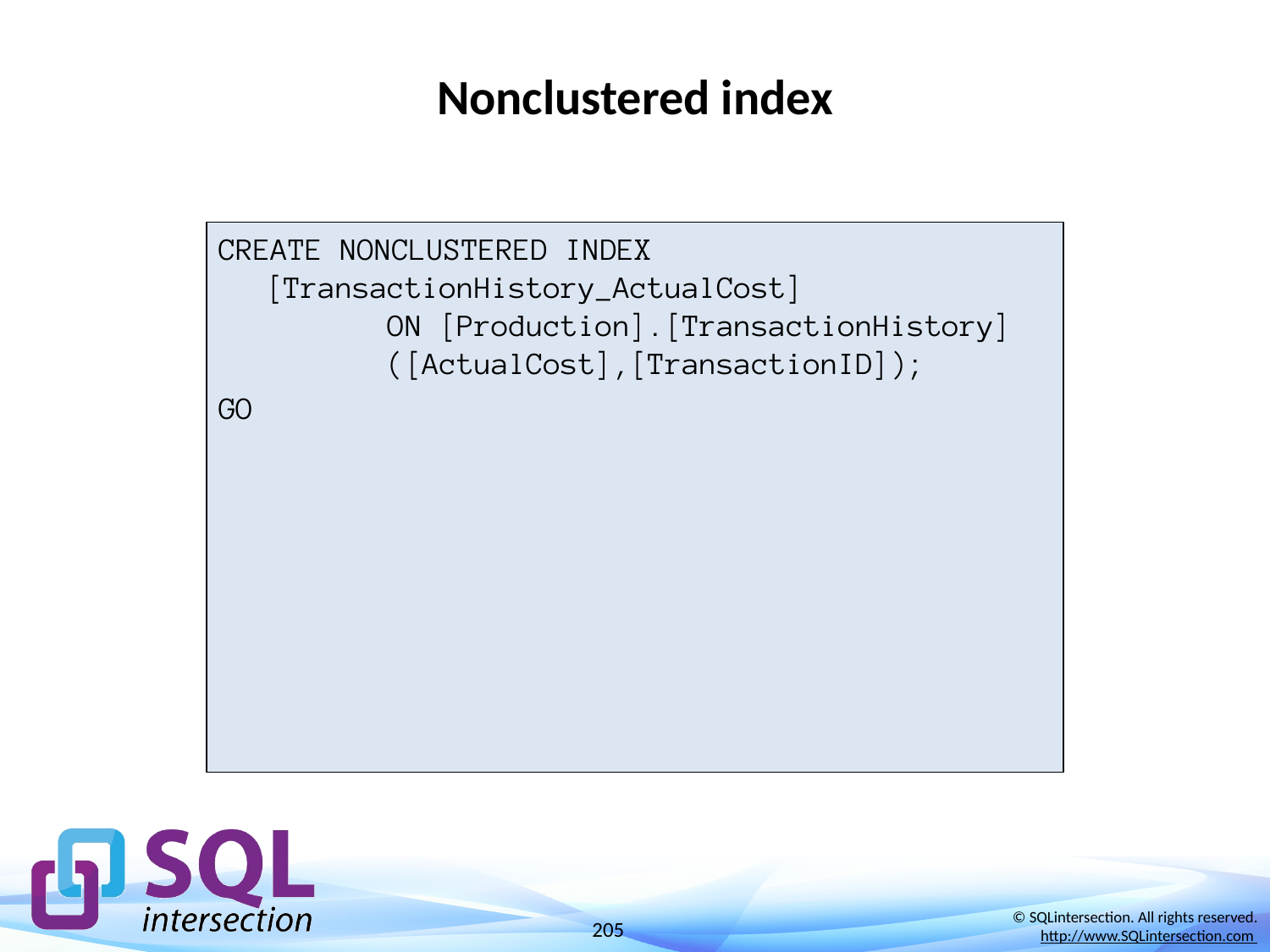

# Nonclustered index
CREATE NONCLUSTERED INDEX [TransactionHistory_ActualCost]
       ON [Production].[TransactionHistory]
       ([ActualCost],[TransactionID]);
GO